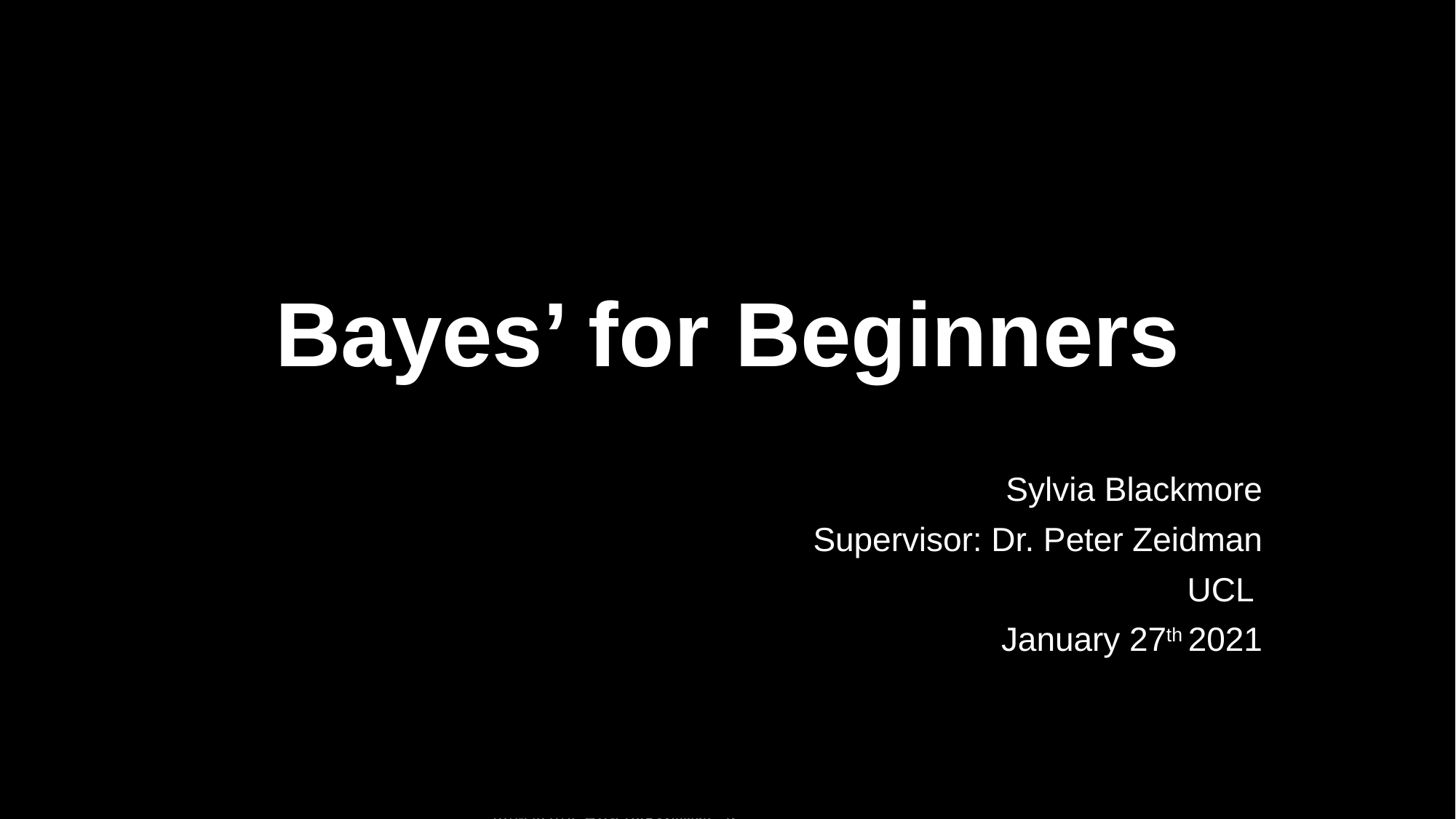

# Bayes’ for Beginners
Sylvia Blackmore
Supervisor: Dr. Peter Zeidman
UCL
January 27th 2021

Image taken from: 3Blue1Brown. (2019, December 22). Bayes Theorem [Video]. YouTube. URL http://https://www.youtube.com/watch?v=HZGCoVF3YvM&t=2s